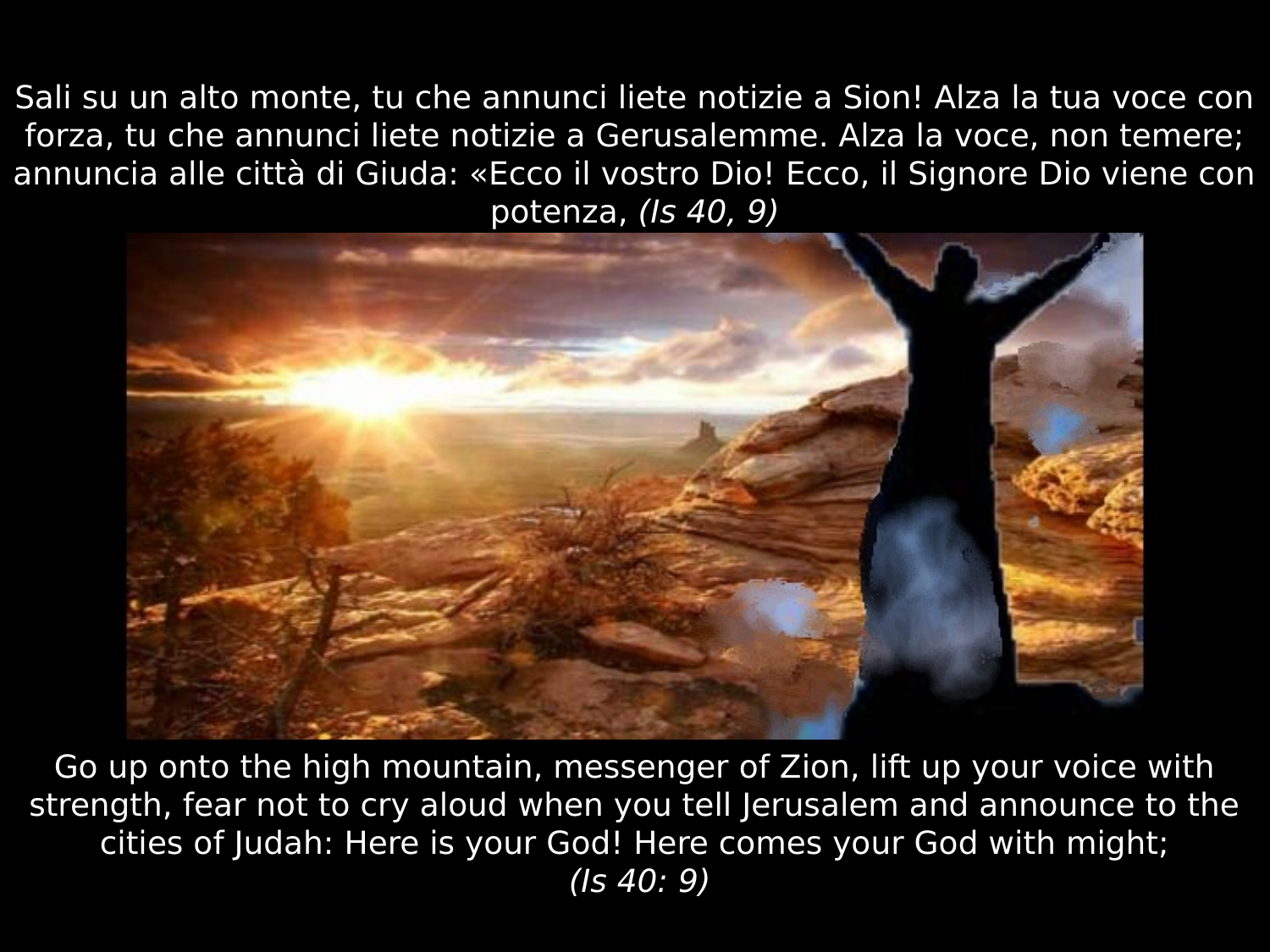

# Sali su un alto monte, tu che annunci liete notizie a Sion! Alza la tua voce con forza, tu che annunci liete notizie a Gerusalemme. Alza la voce, non temere; annuncia alle città di Giuda: «Ecco il vostro Dio! Ecco, il Signore Dio viene con potenza, (Is 40, 9)
Go up onto the high mountain, messenger of Zion, lift up your voice with strength, fear not to cry aloud when you tell Jerusalem and announce to the cities of Judah: Here is your God! Here comes your God with might;
 (Is 40: 9)